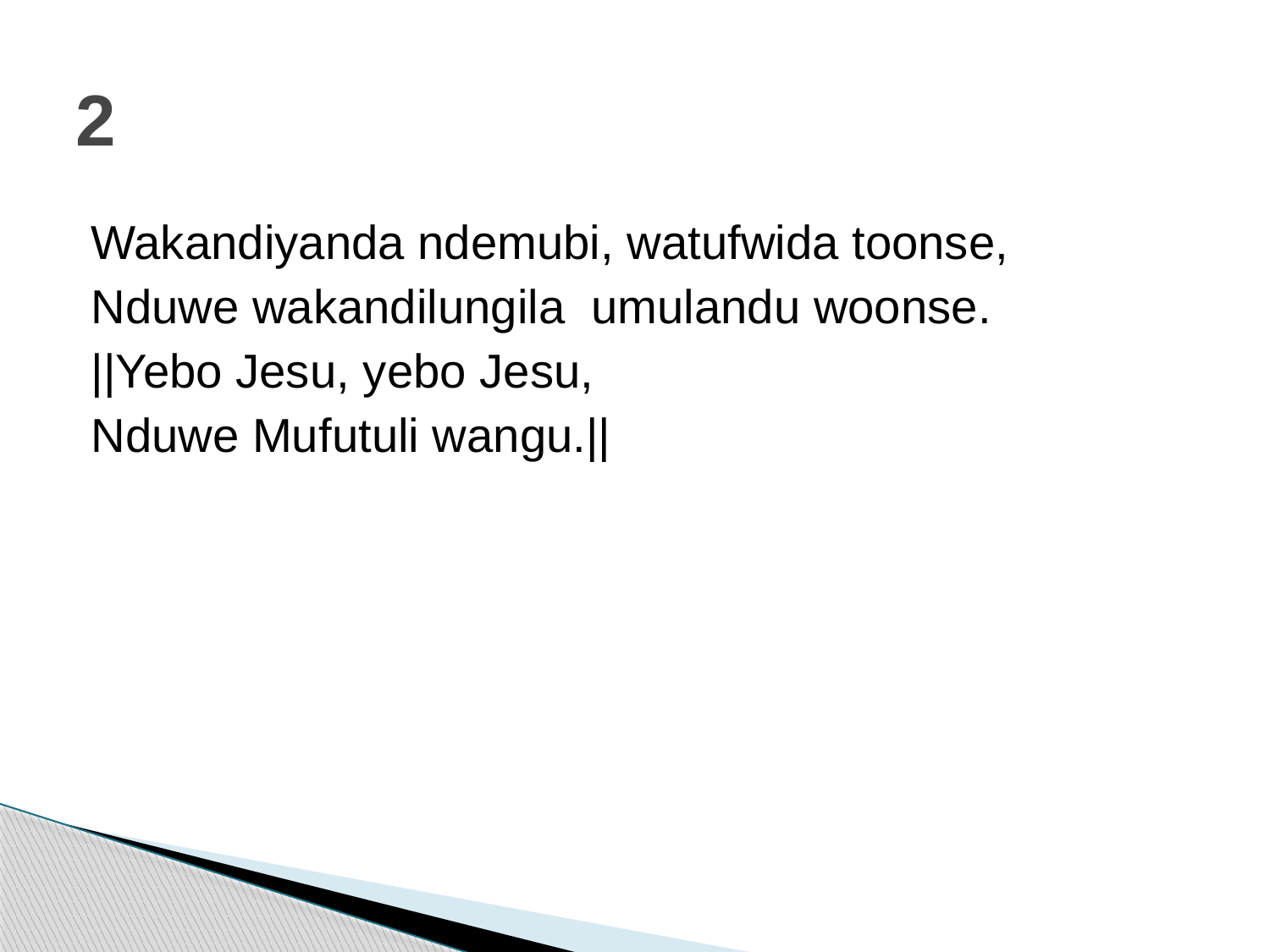

# 2
Wakandiyanda ndemubi, watufwida toonse,
Nduwe wakandilungila  umulandu woonse.
||Yebo Jesu, yebo Jesu,
Nduwe Mufutuli wangu.||